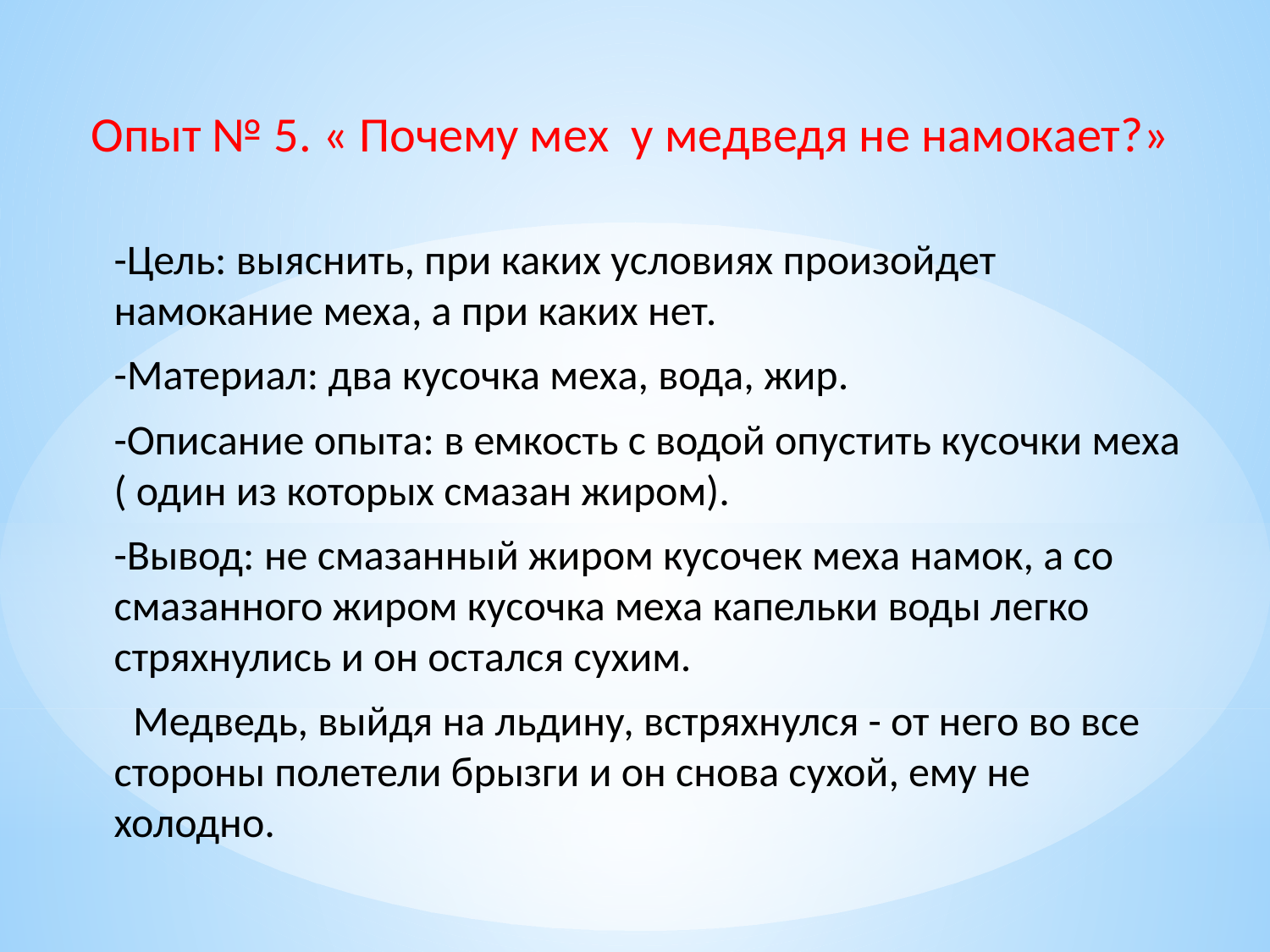

# Опыт № 5. « Почему мех  у медведя не намокает?»
-Цель: выяснить, при каких условиях произойдет намокание меха, а при каких нет.
-Материал: два кусочка меха, вода, жир.
-Описание опыта: в емкость с водой опустить кусочки меха ( один из которых смазан жиром).
-Вывод: не смазанный жиром кусочек меха намок, а со смазанного жиром кусочка меха капельки воды легко стряхнулись и он остался сухим.
  Медведь, выйдя на льдину, встряхнулся - от него во все стороны полетели брызги и он снова сухой, ему не холодно.